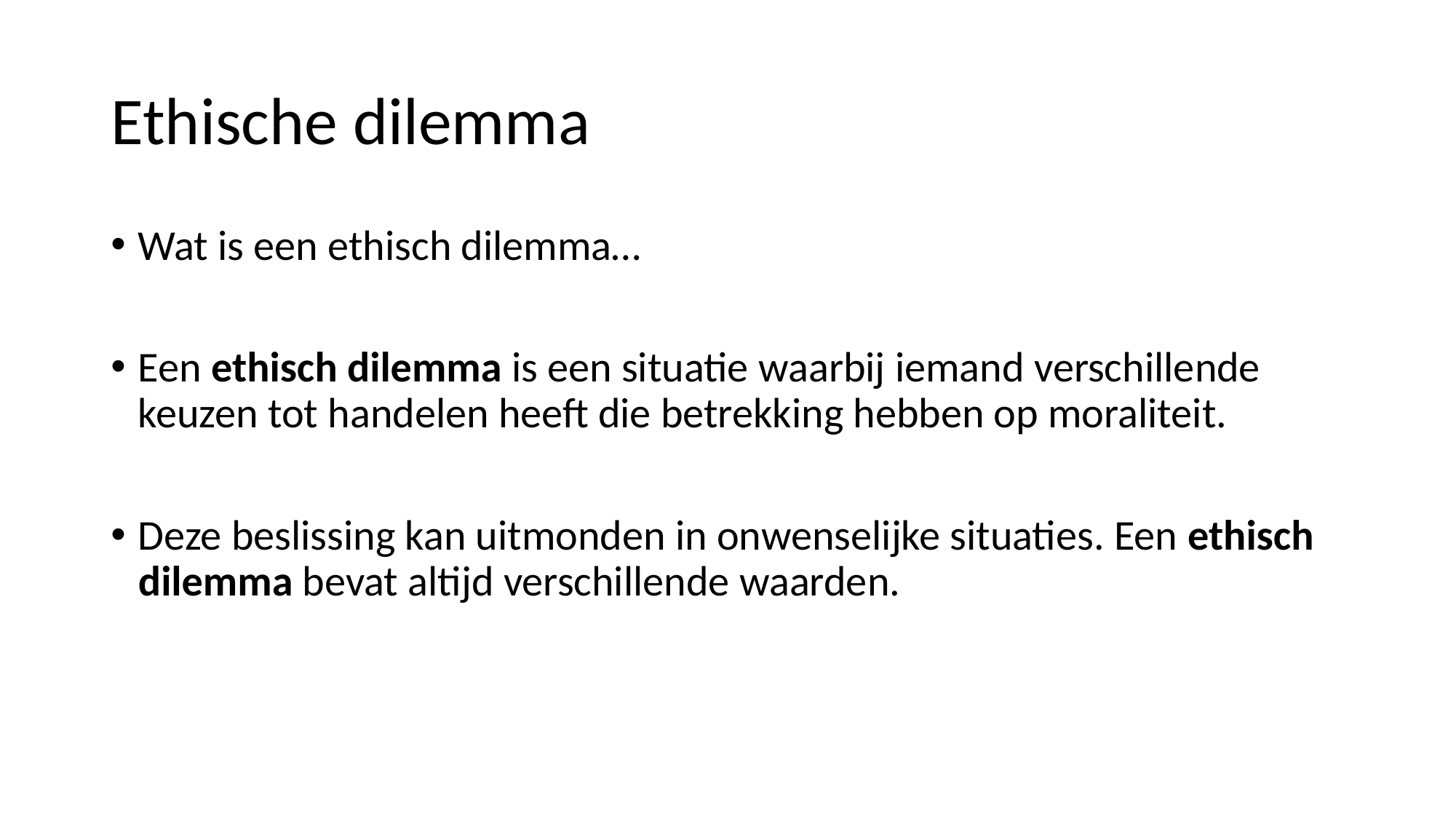

# Ethische dilemma
Wat is een ethisch dilemma…

Een ethisch dilemma is een situatie waarbij iemand verschillende keuzen tot handelen heeft die betrekking hebben op moraliteit.

Deze beslissing kan uitmonden in onwenselijke situaties. Een ethisch dilemma bevat altijd verschillende waarden.